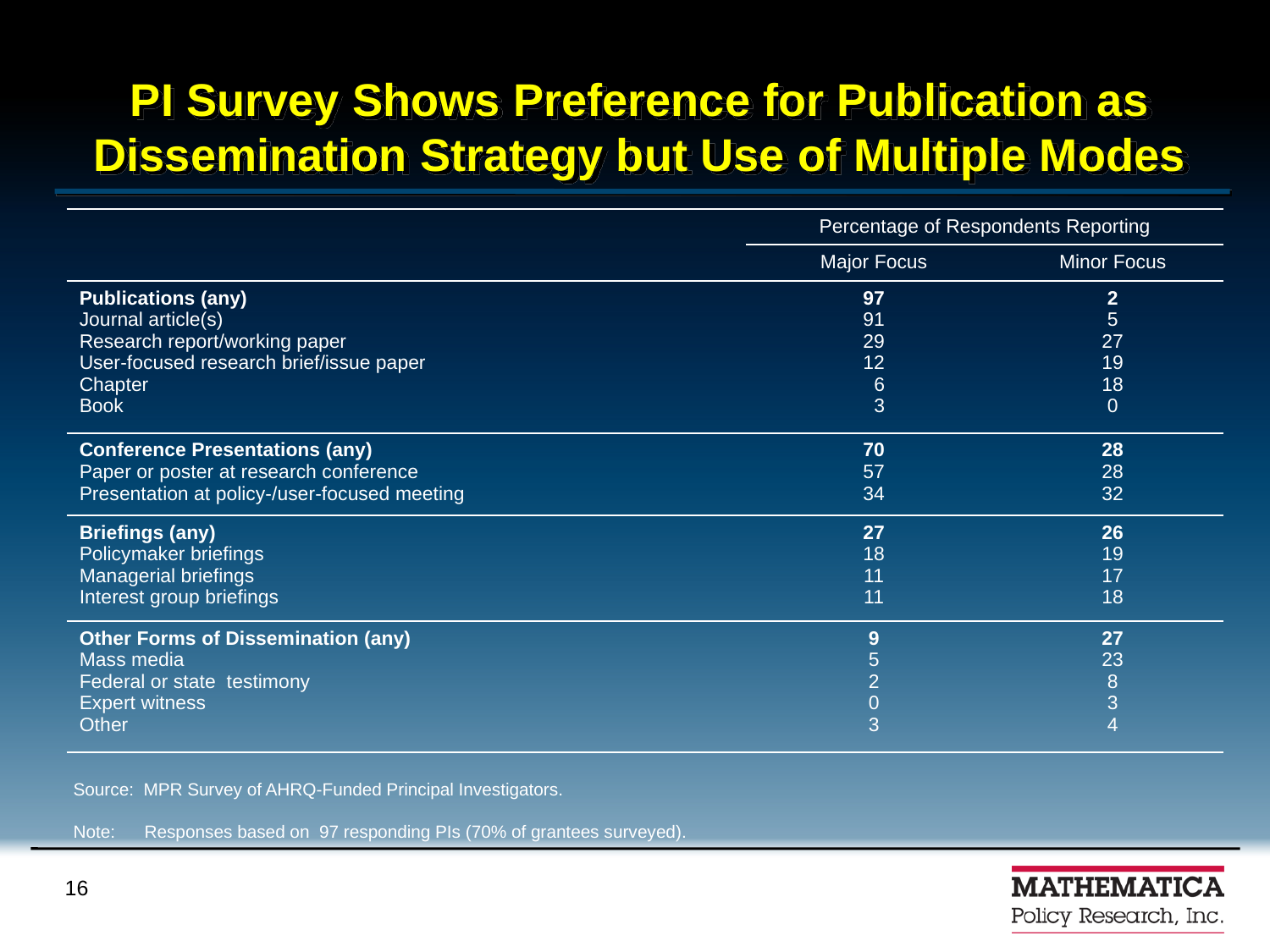

# PI Survey Shows Preference for Publication as Dissemination Strategy but Use of Multiple Modes

|  | Percentage of Respondents Reporting |  |
| --- | --- | --- |
|  | Major Focus | Minor Focus |
| Publications (any) Journal article(s) Research report/working paper User-focused research brief/issue paper Chapter Book | 97 91 29 12 6 3 | 2 5 27 19 18 0 |
| Conference Presentations (any) Paper or poster at research conference Presentation at policy-/user-focused meeting | 70 57 34 | 28 28 32 |
| Briefings (any) Policymaker briefings Managerial briefings Interest group briefings | 27 18 11 11 | 26 19 17 18 |
| Other Forms of Dissemination (any) Mass media Federal or state testimony Expert witness Other | 9 5 2 0 3 | 27 23 8 3 4 |
Source:  MPR Survey of AHRQ-Funded Principal Investigators.

Note:      Responses based on  97 responding PIs (70% of grantees surveyed).